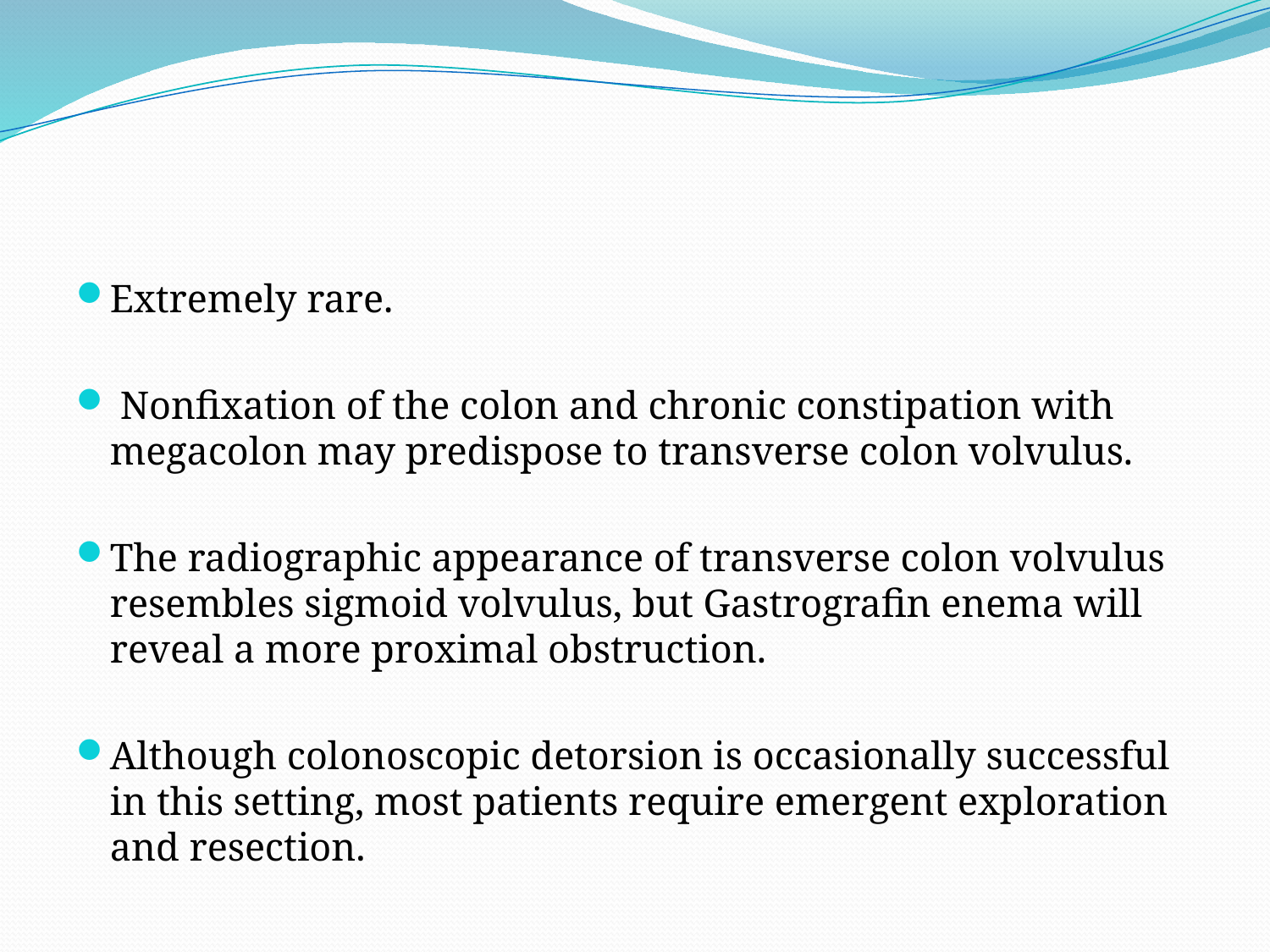

#
Extremely rare.

 Nonfixation of the colon and chronic constipation with megacolon may predispose to transverse colon volvulus.

The radiographic appearance of transverse colon volvulus resembles sigmoid volvulus, but Gastrografin enema will reveal a more proximal obstruction.

Although colonoscopic detorsion is occasionally successful in this setting, most patients require emergent exploration and resection.